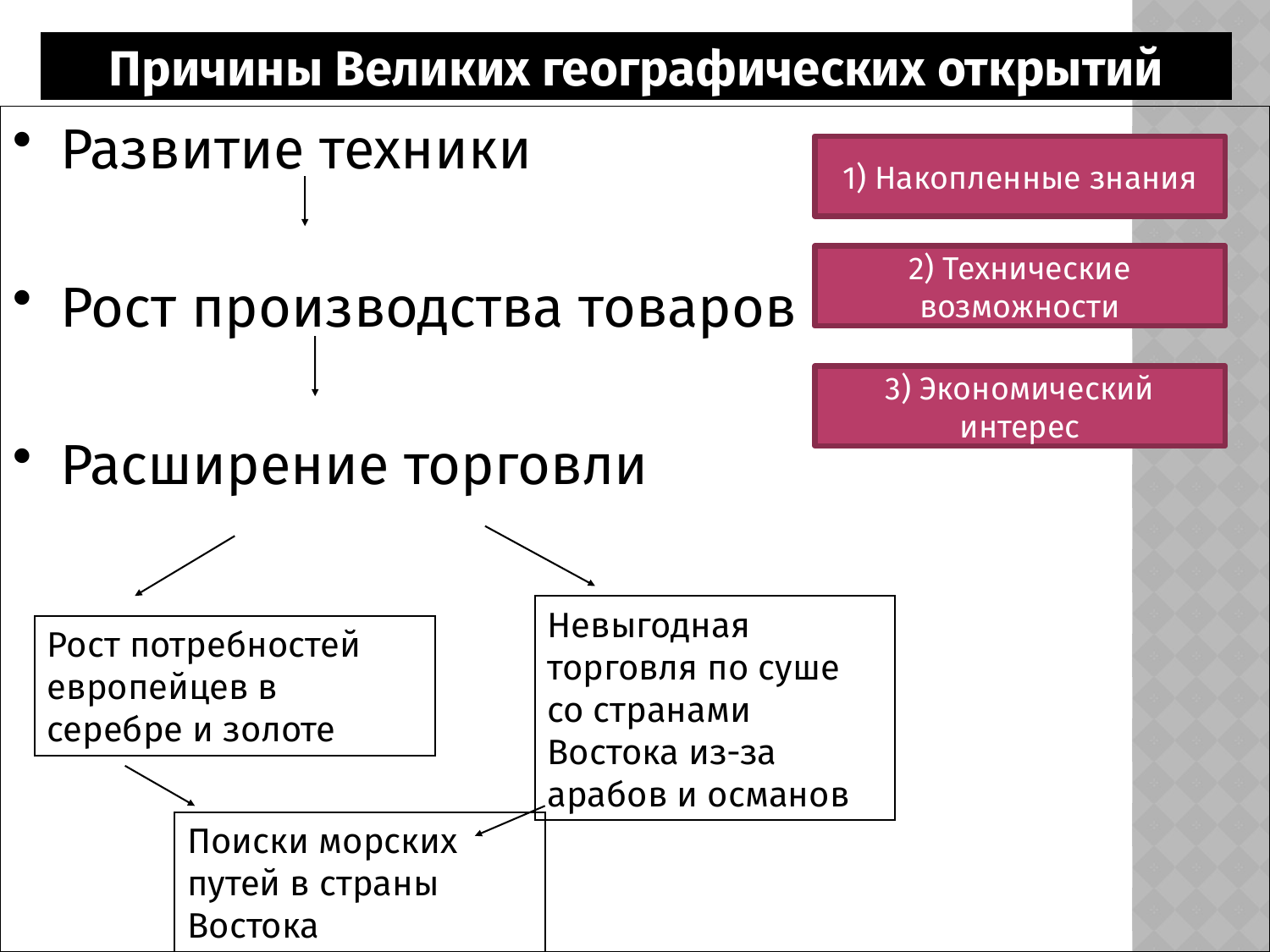

Причины Великих географических открытий
Развитие техники

Рост производства товаров

Расширение торговли

1) Накопленные знания

2) Технические возможности

3) Экономический интерес

Невыгодная торговля по суше со странами Востока из-за арабов и османов
Рост потребностей европейцев в серебре и золоте

Поиски морских путей в страны Востока